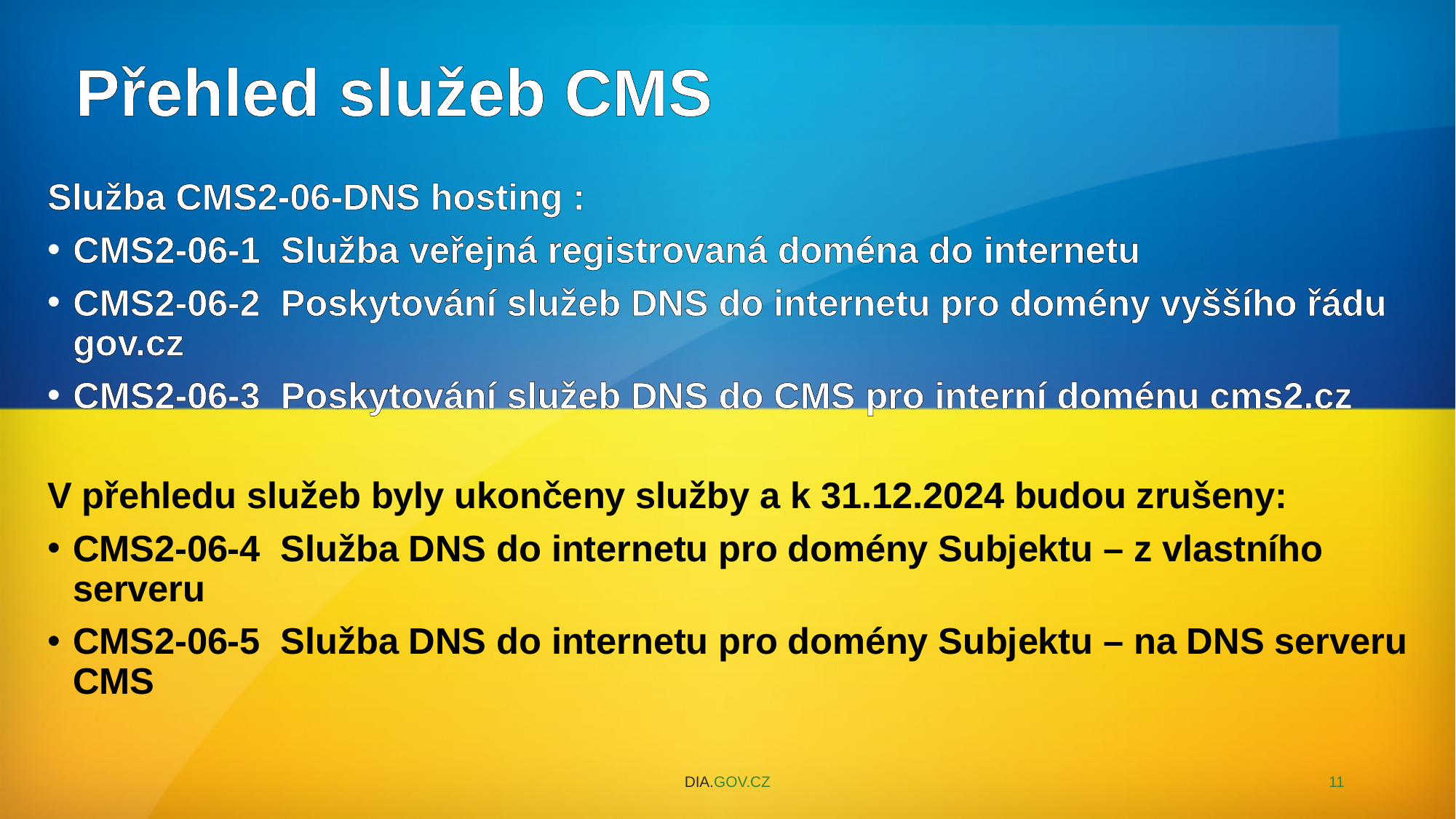

# Přehled služeb CMS

Služba CMS2-06-DNS hosting :
CMS2-06-1  Služba veřejná registrovaná doména do internetu
CMS2-06-2  Poskytování služeb DNS do internetu pro domény vyššího řádu gov.cz
CMS2-06-3  Poskytování služeb DNS do CMS pro interní doménu cms2.cz

V přehledu služeb byly ukončeny služby a k 31.12.2024 budou zrušeny:
CMS2-06-4  Služba DNS do internetu pro domény Subjektu – z vlastního serveru
CMS2-06-5  Služba DNS do internetu pro domény Subjektu – na DNS serveru CMS

DIA.GOV.CZ
11